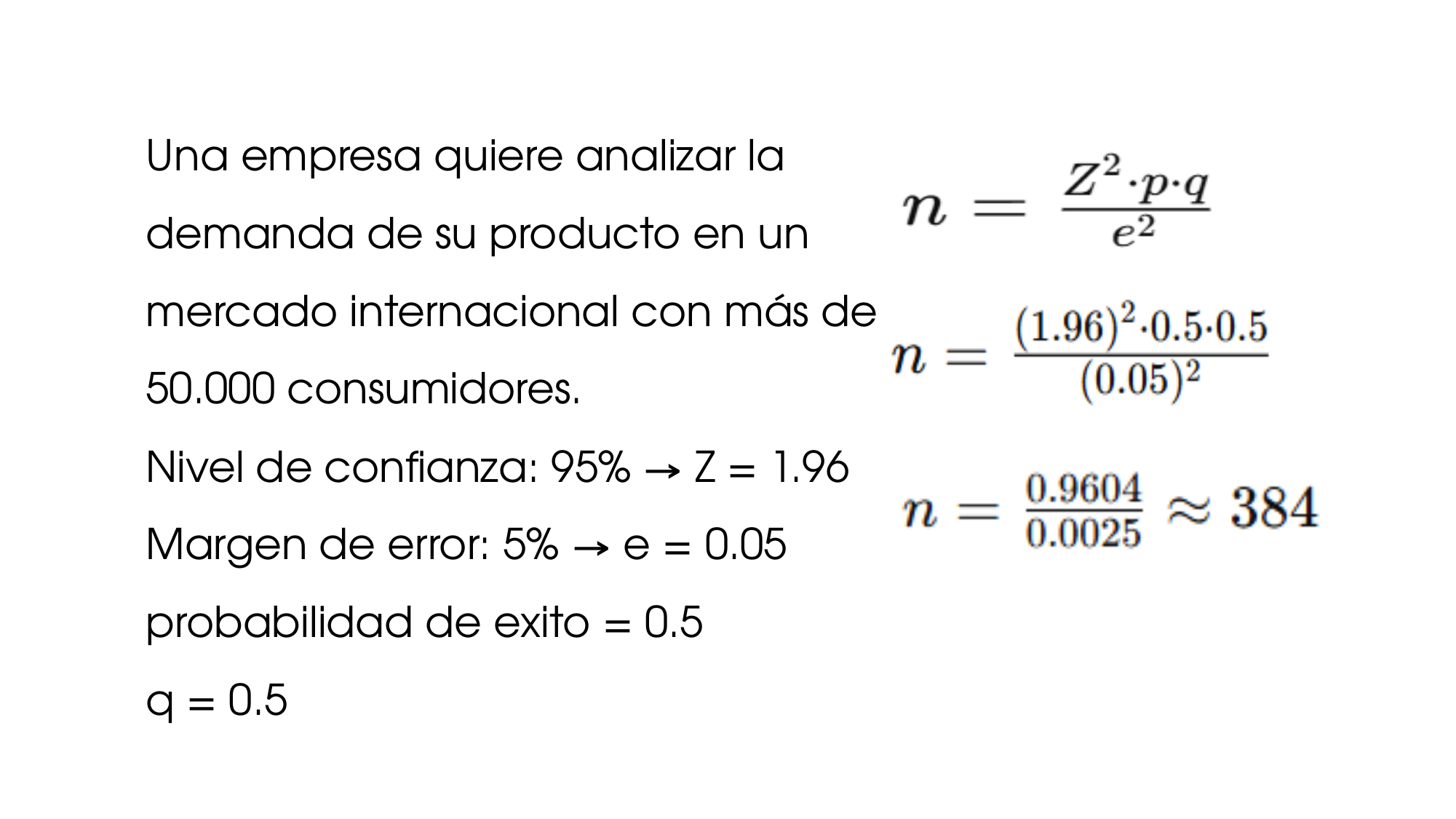

Una empresa quiere analizar la demanda de su producto en un mercado internacional con más de 50.000 consumidores.
Nivel de confianza: 95% → Z = 1.96
Margen de error: 5% → e = 0.05
probabilidad de exito = 0.5
q = 0.5